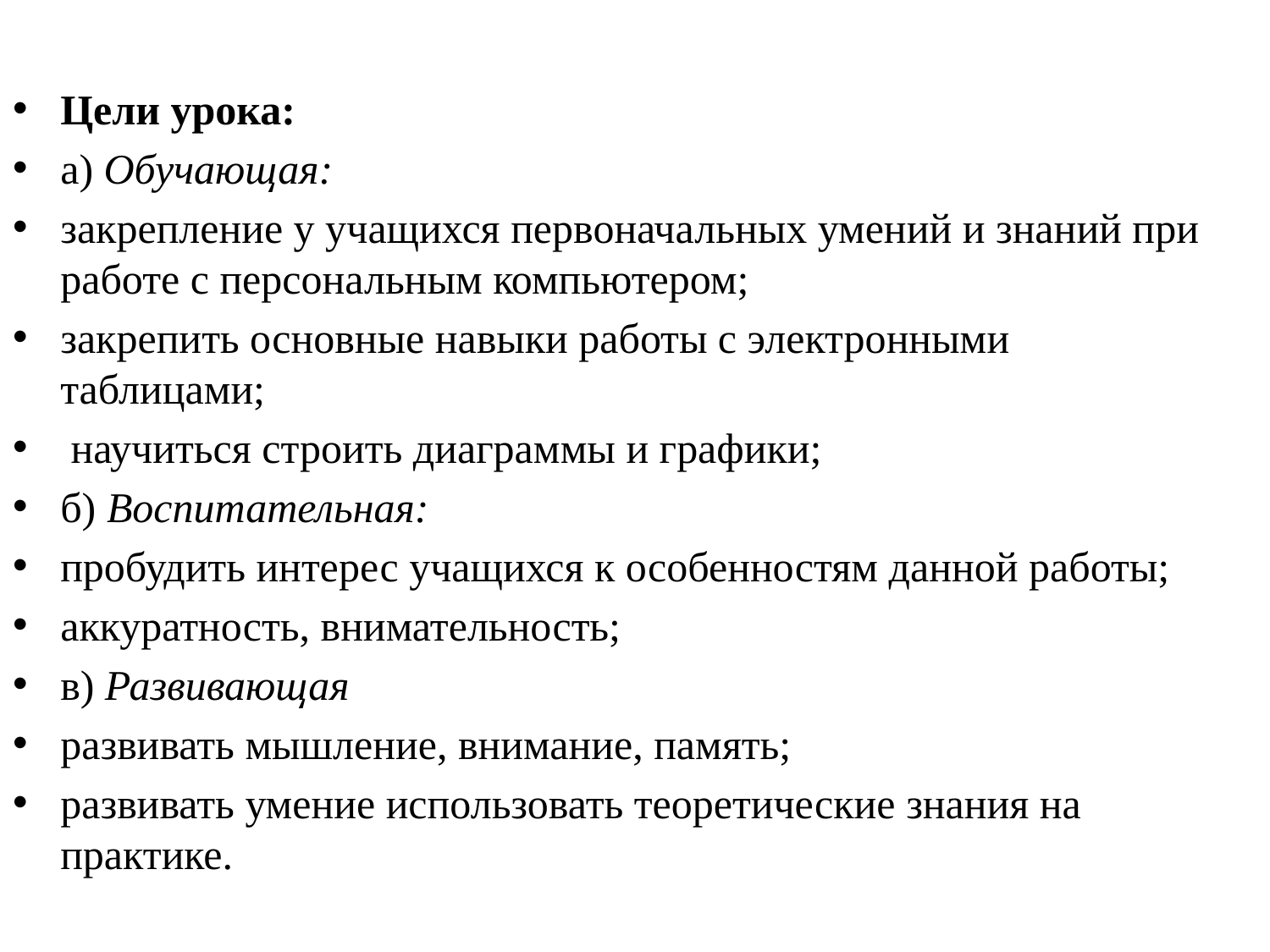

Цели урока:
а) Обучающая:
закрепление у учащихся первоначальных умений и знаний при работе с персональным компьютером;
закрепить основные навыки работы с электронными таблицами;
 научиться строить диаграммы и графики;
б) Воспитательная:
пробудить интерес учащихся к особенностям данной работы;
аккуратность, внимательность;
в) Развивающая
развивать мышление, внимание, память;
развивать умение использовать теоретические знания на практике.